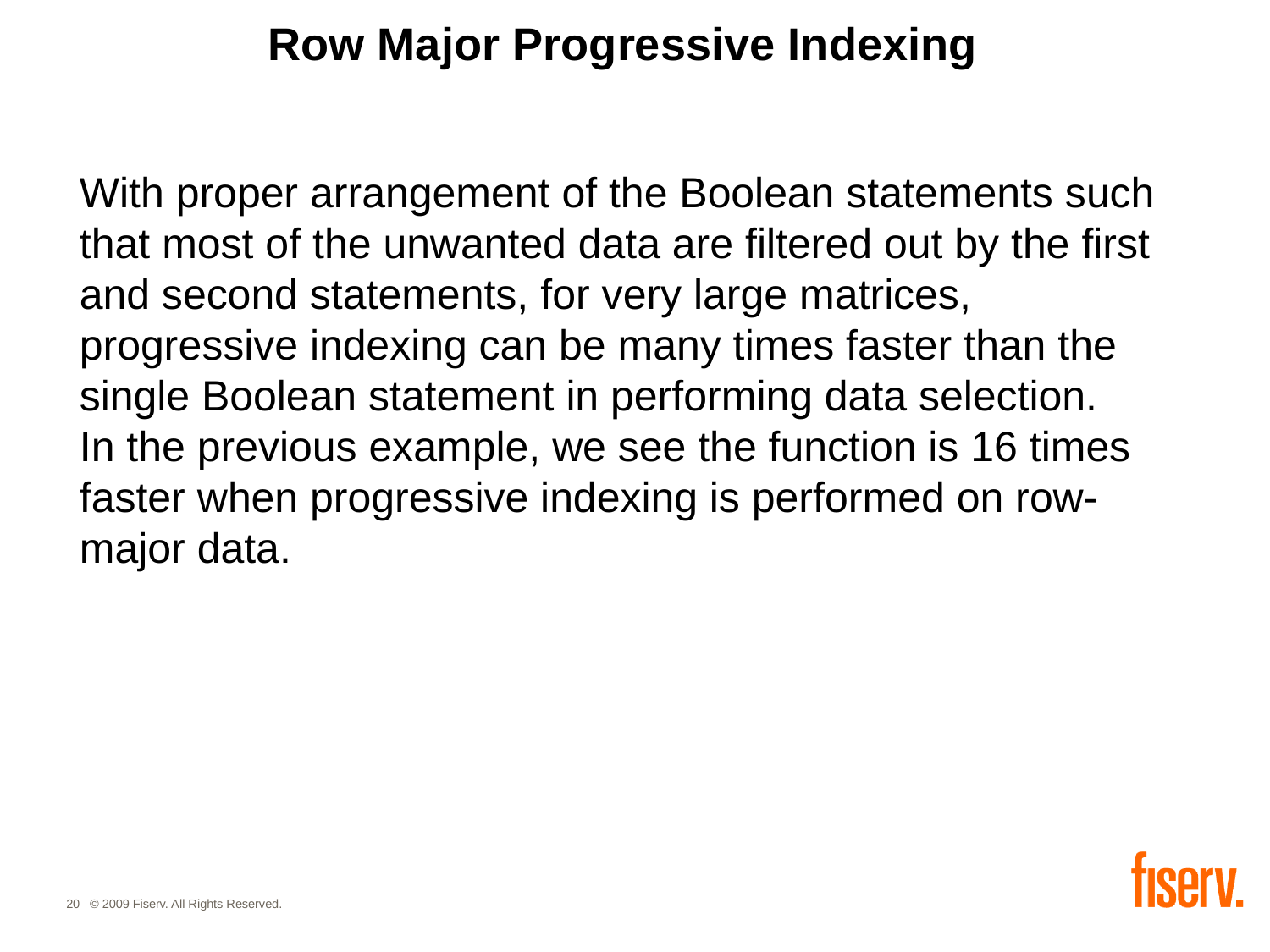

# Row Major Progressive Indexing
With proper arrangement of the Boolean statements such that most of the unwanted data are filtered out by the first and second statements, for very large matrices, progressive indexing can be many times faster than the single Boolean statement in performing data selection.
In the previous example, we see the function is 16 times faster when progressive indexing is performed on row-major data.